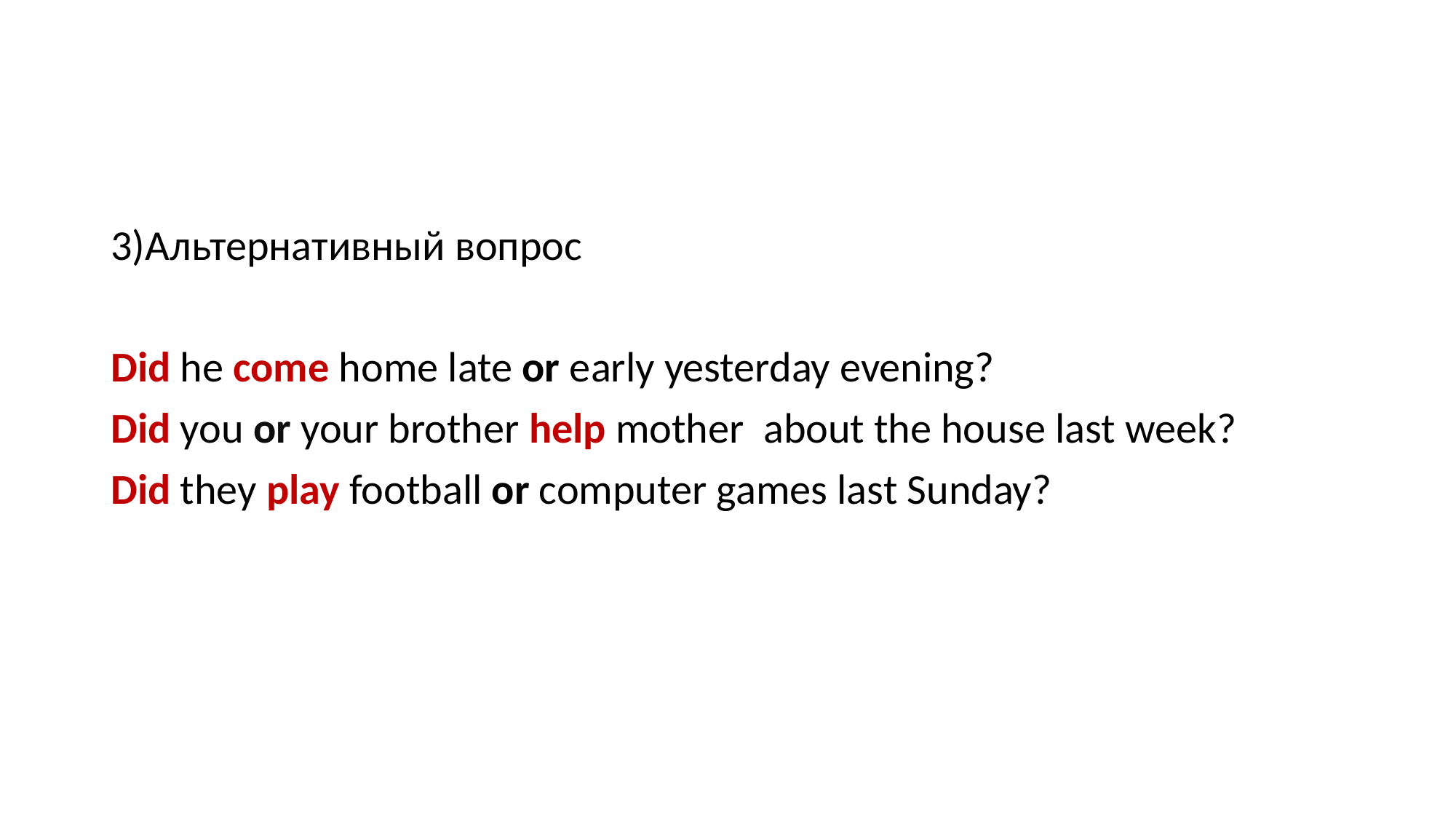

#
3)Альтернативный вопрос

Did he come home late or early yesterday evening?
Did you or your brother help mother  about the house last week?
Did they play football or computer games last Sunday?